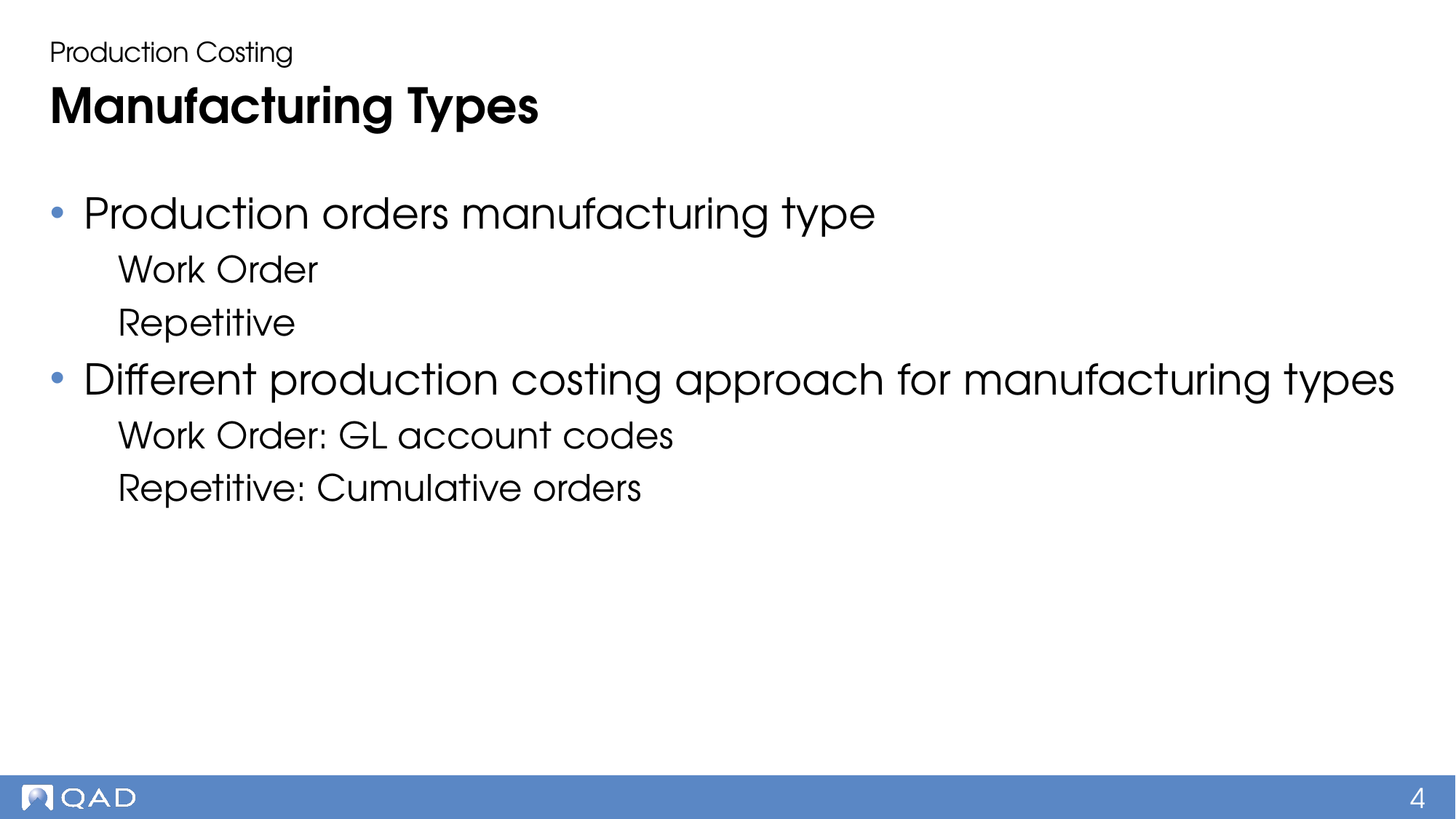

Production Costing
# Manufacturing Types
Production orders manufacturing type
Work Order
Repetitive
Different production costing approach for manufacturing types
Work Order: GL account codes
Repetitive: Cumulative orders
4